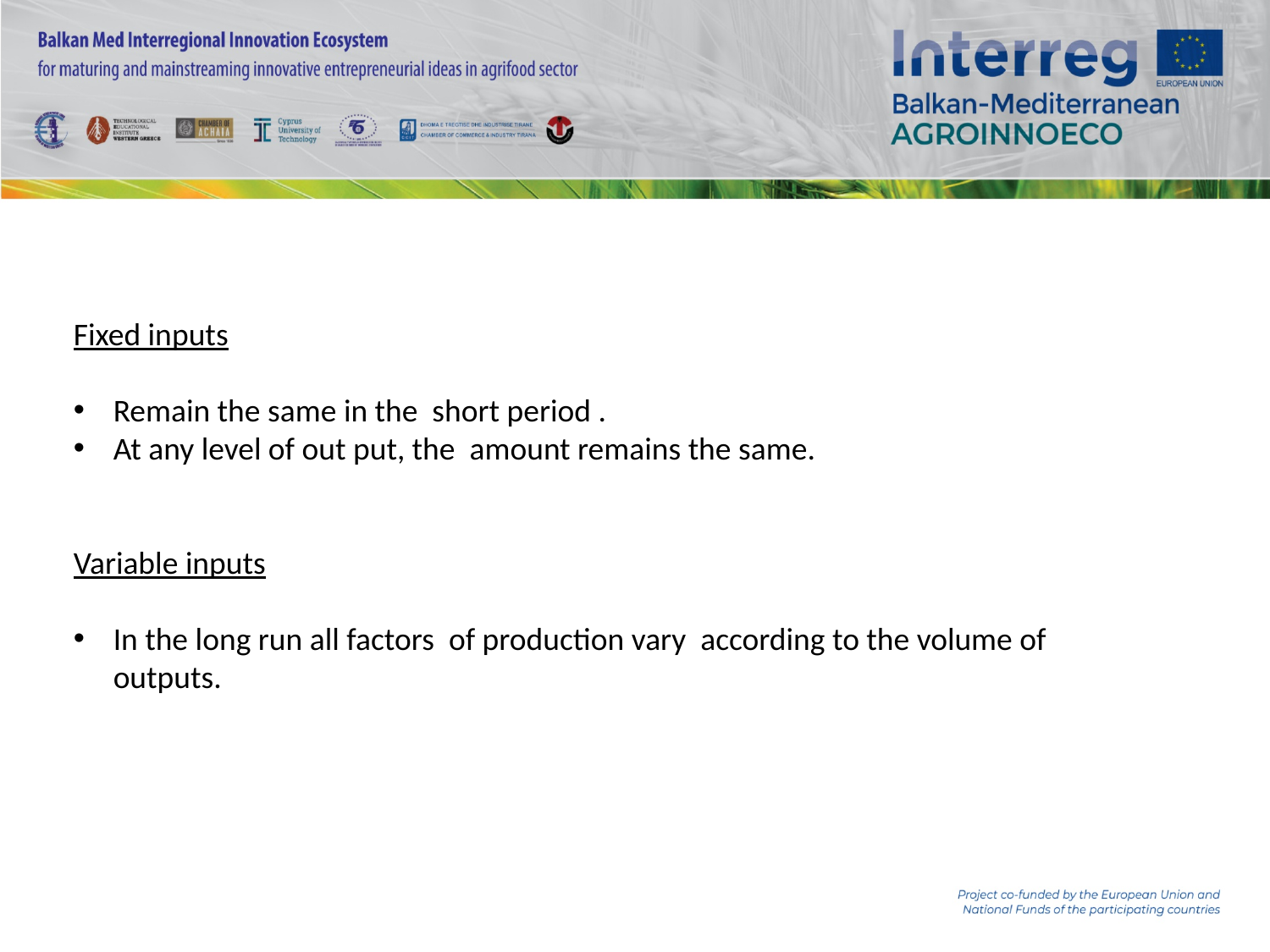

Fixed inputs

Remain the same in the  short period .
At any level of out put, the  amount remains the same.

Variable inputs

In the long run all factors  of production vary  according to the volume of  outputs.